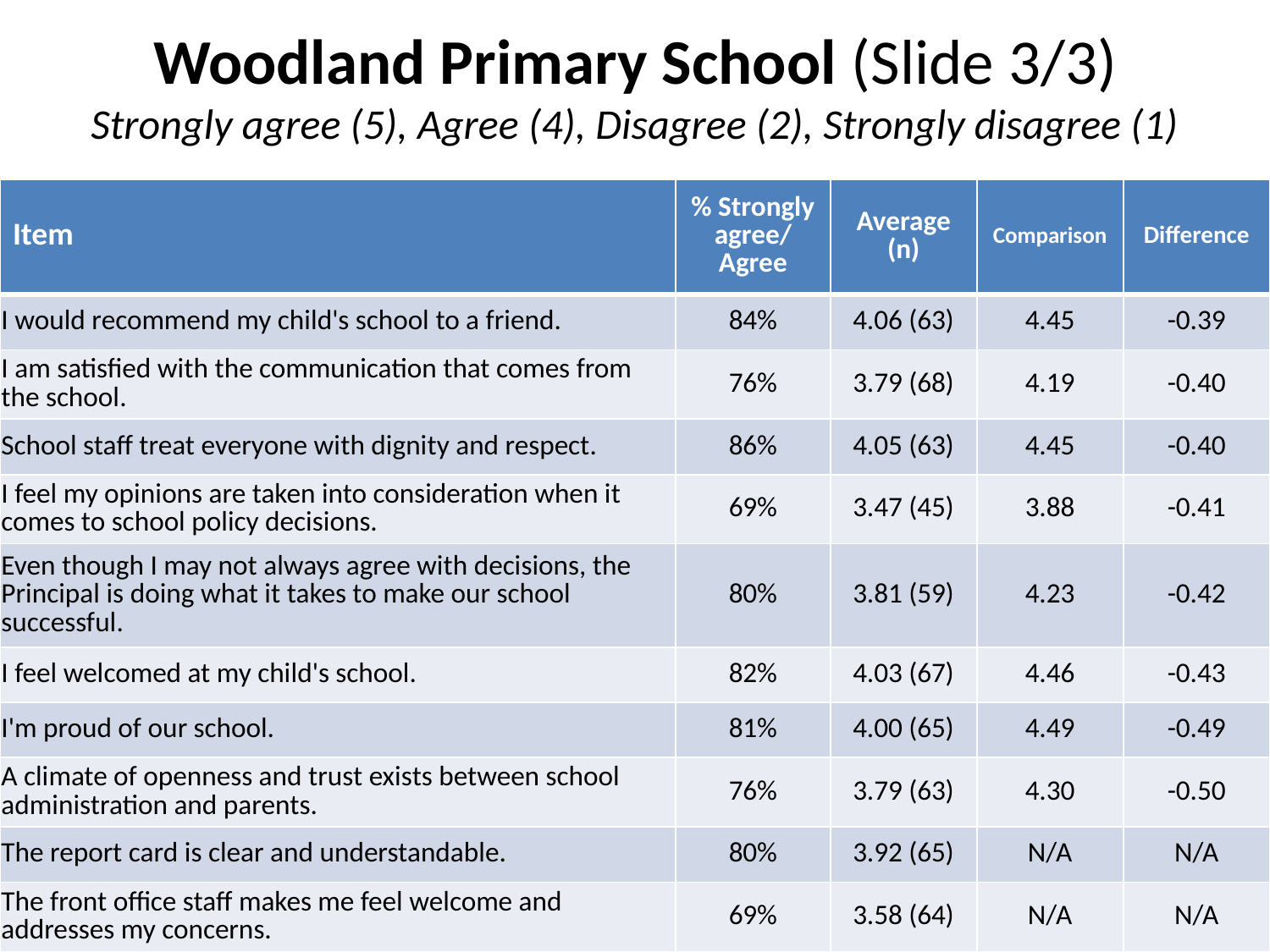

# Woodland Primary School (Slide 3/3) Strongly agree (5), Agree (4), Disagree (2), Strongly disagree (1)
| Item | % Strongly agree/ Agree | Average (n) | Comparison | Difference |
| --- | --- | --- | --- | --- |
| I would recommend my child's school to a friend. | 84% | 4.06 (63) | 4.45 | -0.39 |
| I am satisfied with the communication that comes from the school. | 76% | 3.79 (68) | 4.19 | -0.40 |
| School staff treat everyone with dignity and respect. | 86% | 4.05 (63) | 4.45 | -0.40 |
| I feel my opinions are taken into consideration when it comes to school policy decisions. | 69% | 3.47 (45) | 3.88 | -0.41 |
| Even though I may not always agree with decisions, the Principal is doing what it takes to make our school successful. | 80% | 3.81 (59) | 4.23 | -0.42 |
| I feel welcomed at my child's school. | 82% | 4.03 (67) | 4.46 | -0.43 |
| I'm proud of our school. | 81% | 4.00 (65) | 4.49 | -0.49 |
| A climate of openness and trust exists between school administration and parents. | 76% | 3.79 (63) | 4.30 | -0.50 |
| The report card is clear and understandable. | 80% | 3.92 (65) | N/A | N/A |
| The front office staff makes me feel welcome and addresses my concerns. | 69% | 3.58 (64) | N/A | N/A |